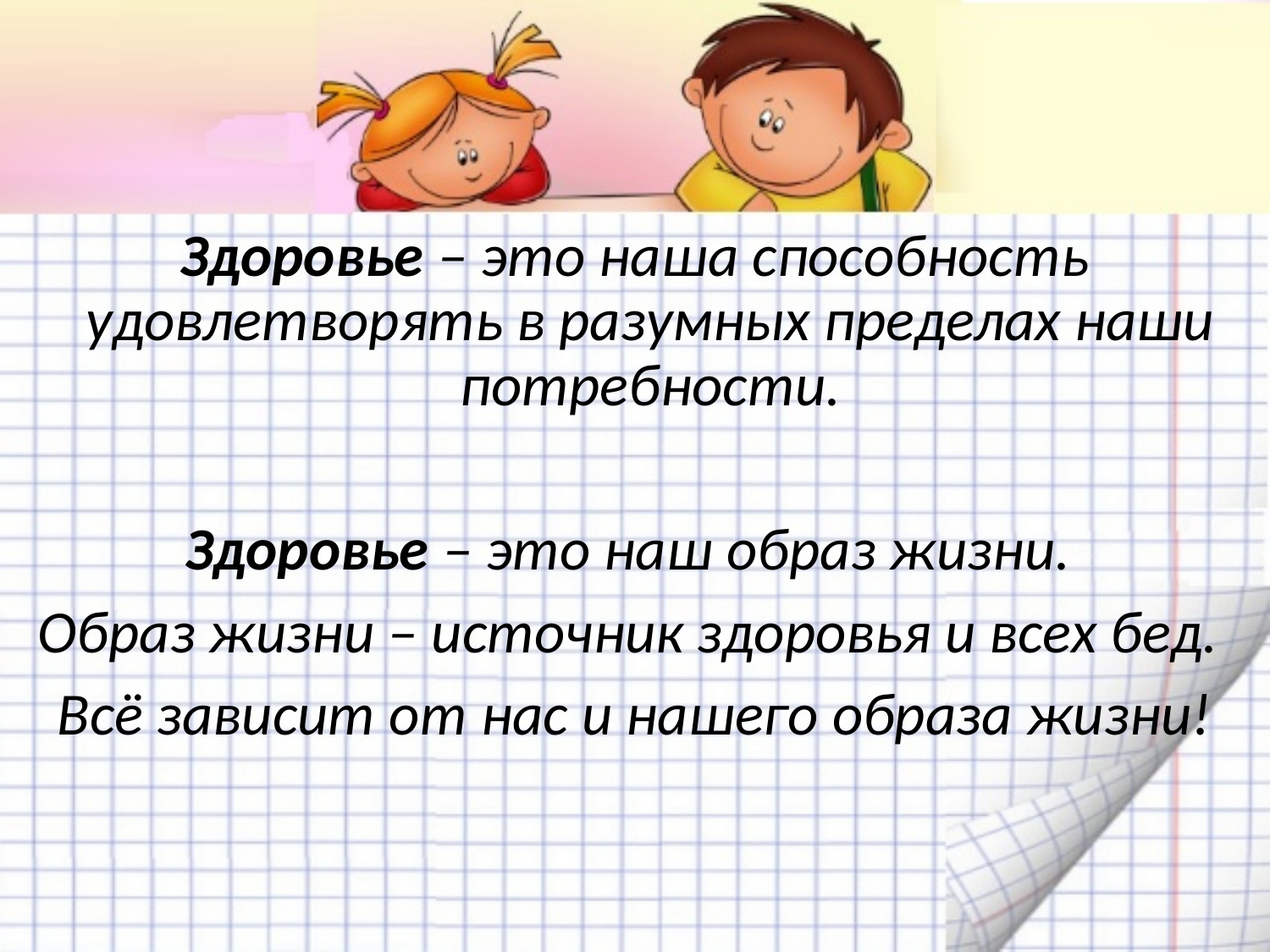

Здоровье – это наша способность удовлетворять в разумных пределах наши потребности.

Здоровье – это наш образ жизни.
Образ жизни – источник здоровья и всех бед.
Всё зависит от нас и нашего образа жизни!

#